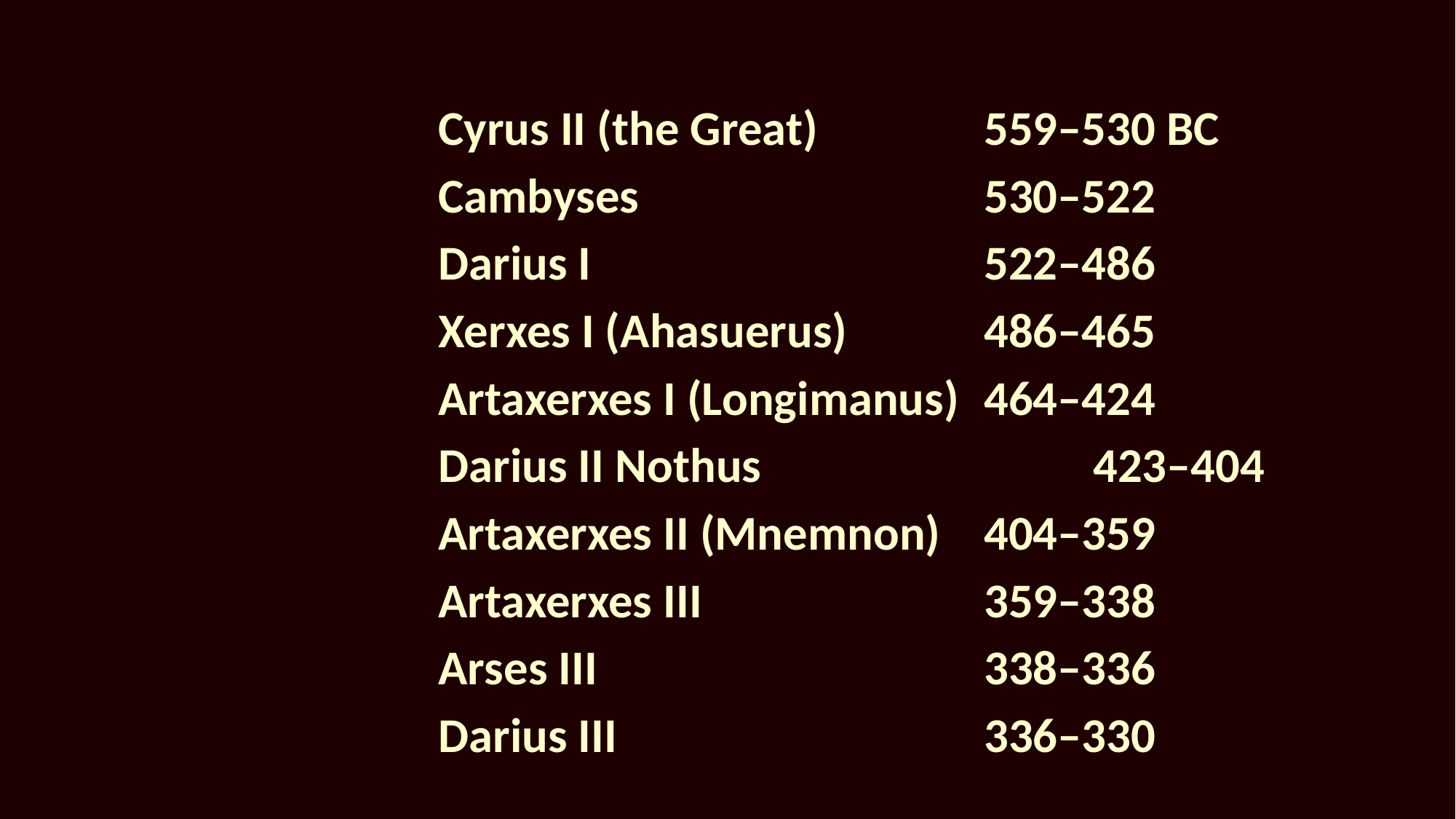

Cyrus II (the Great) 		559–530 BC
			Cambyses 				530–522
			Darius I 				522–486
			Xerxes I (Ahasuerus) 		486–465
			Artaxerxes I (Longimanus) 	464–424
			Darius II Nothus 			423–404
			Artaxerxes II (Mnemnon) 	404–359
			Artaxerxes III 			359–338
			Arses III 				338–336
			Darius III 				336–330